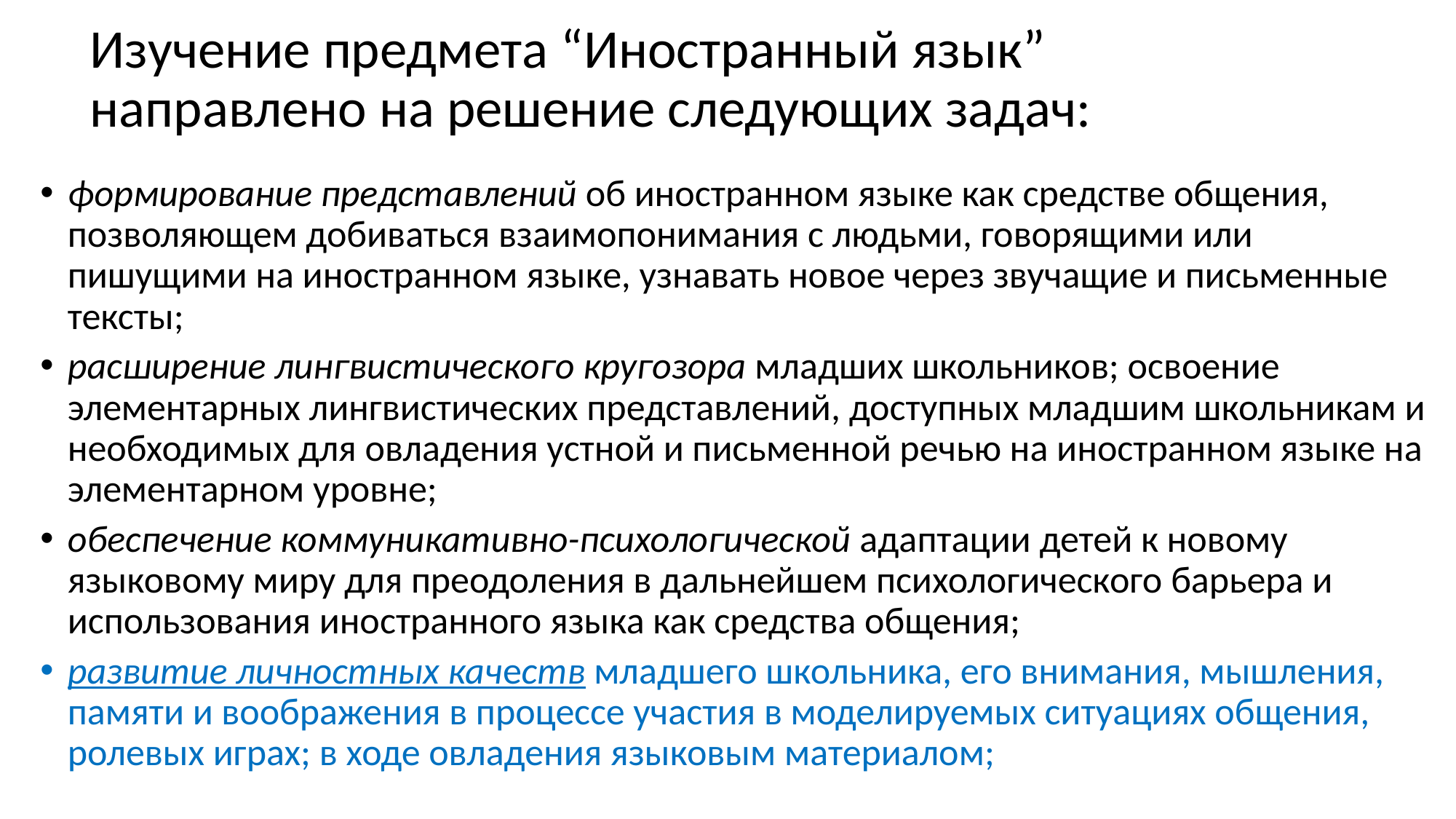

# Изучение предмета “Иностранный язык” направлено на решение следующих задач:
формирование представлений об иностранном языке как средстве общения, позволяющем добиваться взаимопонимания с людьми, говорящими или пишущими на иностранном языке, узнавать новое через звучащие и письменные тексты;
расширение лингвистического кругозора младших школьников; освоение элементарных лингвистических представлений, доступных младшим школьникам и необходимых для овладения устной и письменной речью на иностранном языке на элементарном уровне;
обеспечение коммуникативно-психологической адаптации детей к новому языковому миру для преодоления в дальнейшем психологического барьера и использования иностранного языка как средства общения;
развитие личностных качеств младшего школьника, его внимания, мышления, памяти и воображения в процессе участия в моделируемых ситуациях общения, ролевых играх; в ходе овладения языковым материалом;